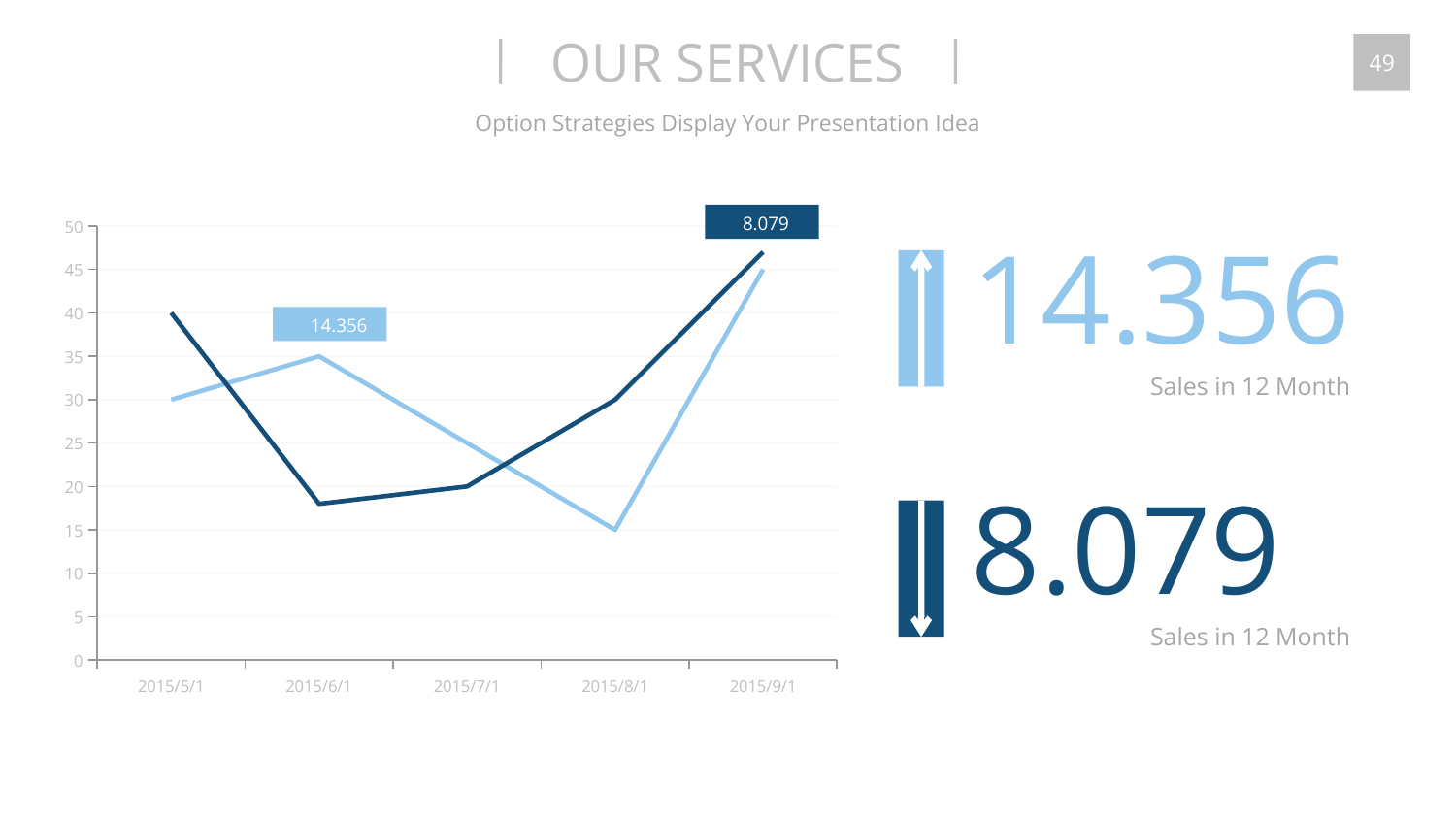

OUR SERVICES
49
Option Strategies Display Your Presentation Idea

### Chart

| Category | Series 1 | Series 12 |
|---|---|---|
| 42125 | 30.0 | 40.0 |
| 42156 | 35.0 | 18.0 |
| 42186 | 25.0 | 20.0 |
| 42217 | 15.0 | 30.0 |
| 42248 | 45.0 | 47.0 |
8.079

14.356
14.356

Sales in 12 Month
8.079

Sales in 12 Month